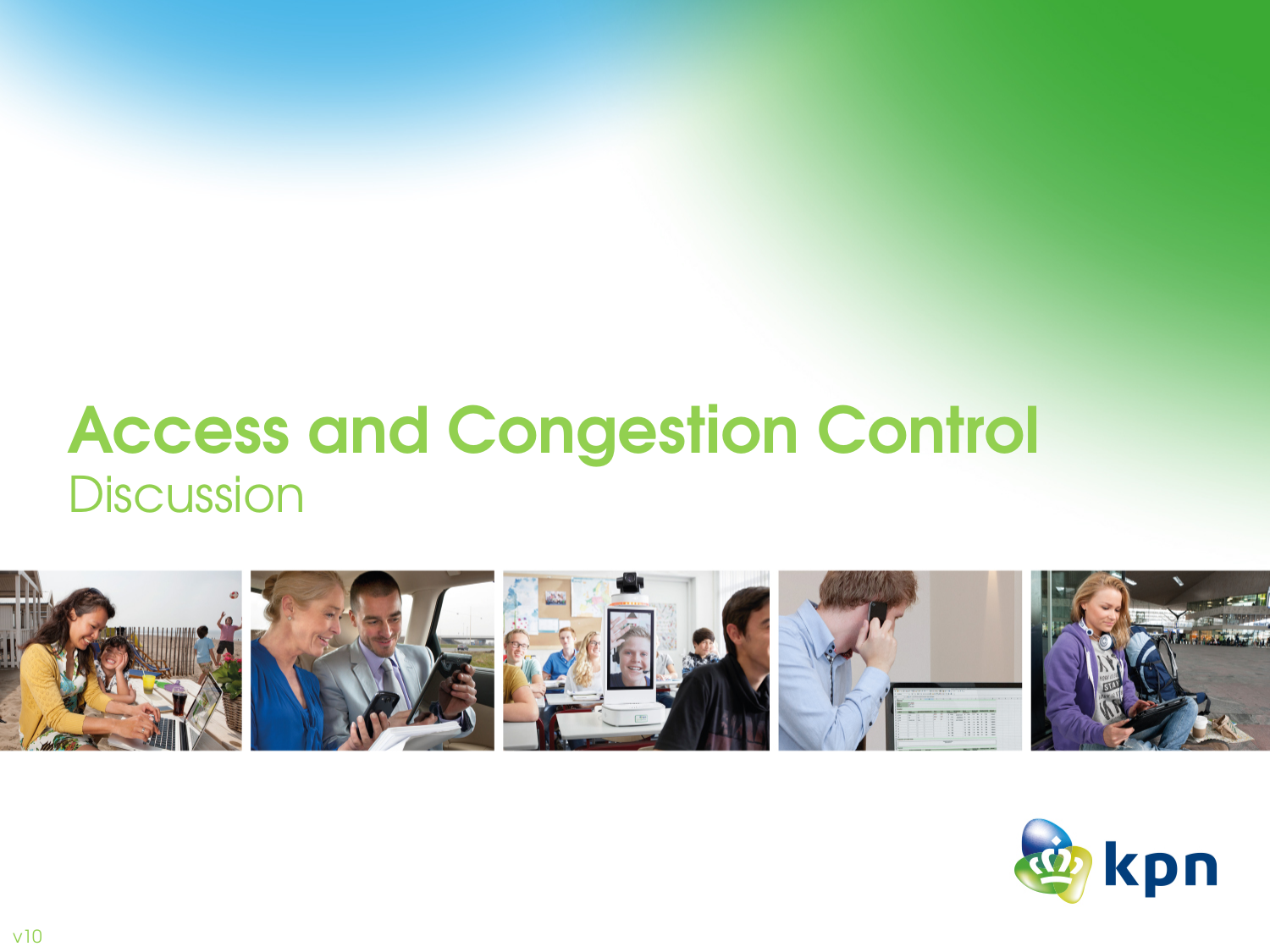

# Access and Congestion Control
Discussion
v10